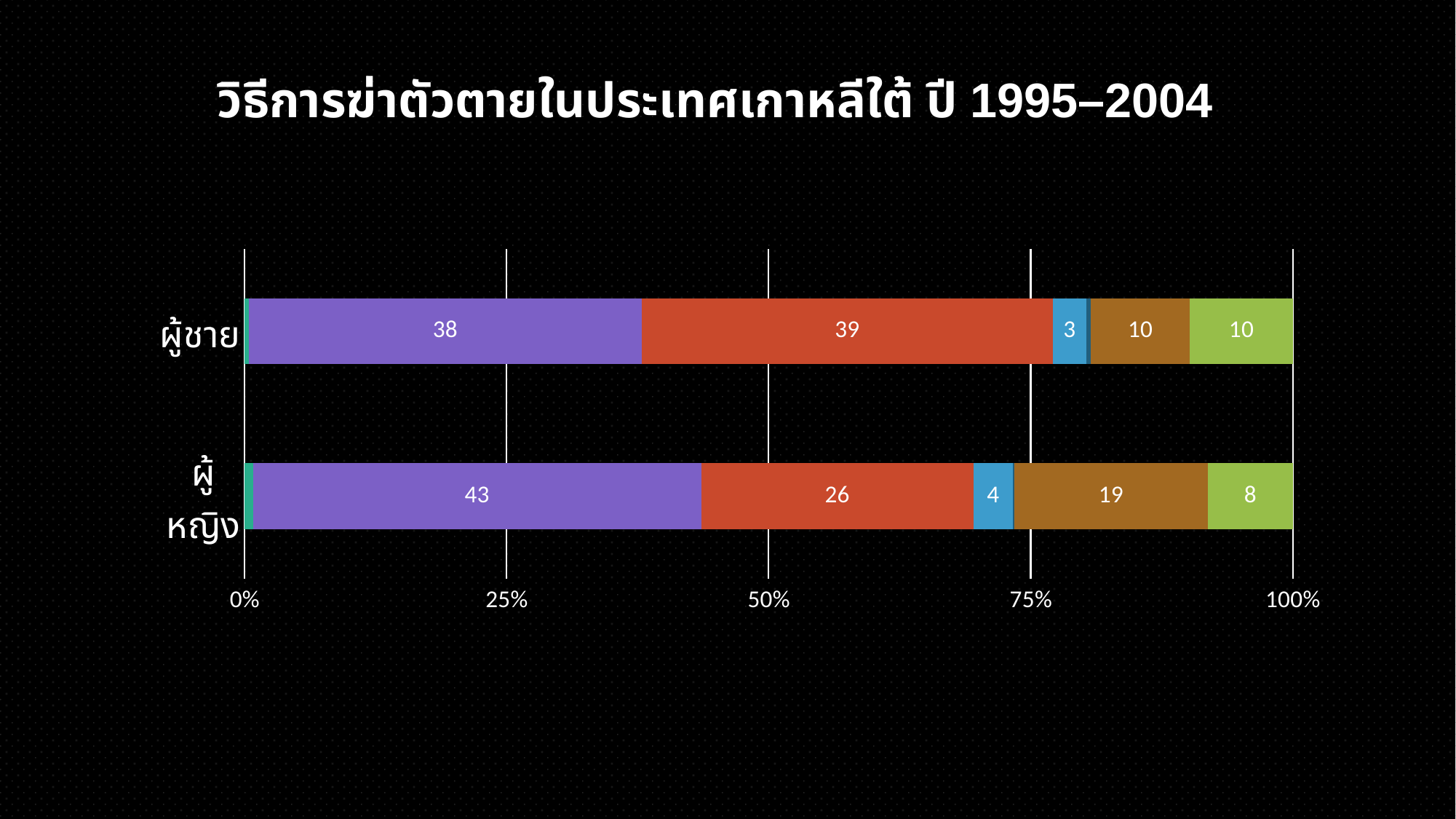

วิธีการฆ่าตัวตายในประเทศเกาหลีใต้ ปี 1995–2004

### Chart

| Category | สารพิษอื่นๆ | สารกำจัดศัตรูพืช | แขวนคอ | จมน้ำ | อาวุธปืน | ตกจากที่สูง | อื่นๆ |
|---|---|---|---|---|---|---|---|
| ผู้ชาย | 0.4 | 37.5 | 39.2 | 3.2 | 0.4 | 9.5 | 9.8 |
| ผู้หญิง | 0.8 | 42.8 | 26.0 | 3.8 | 0.1 | 18.5 | 8.1 |